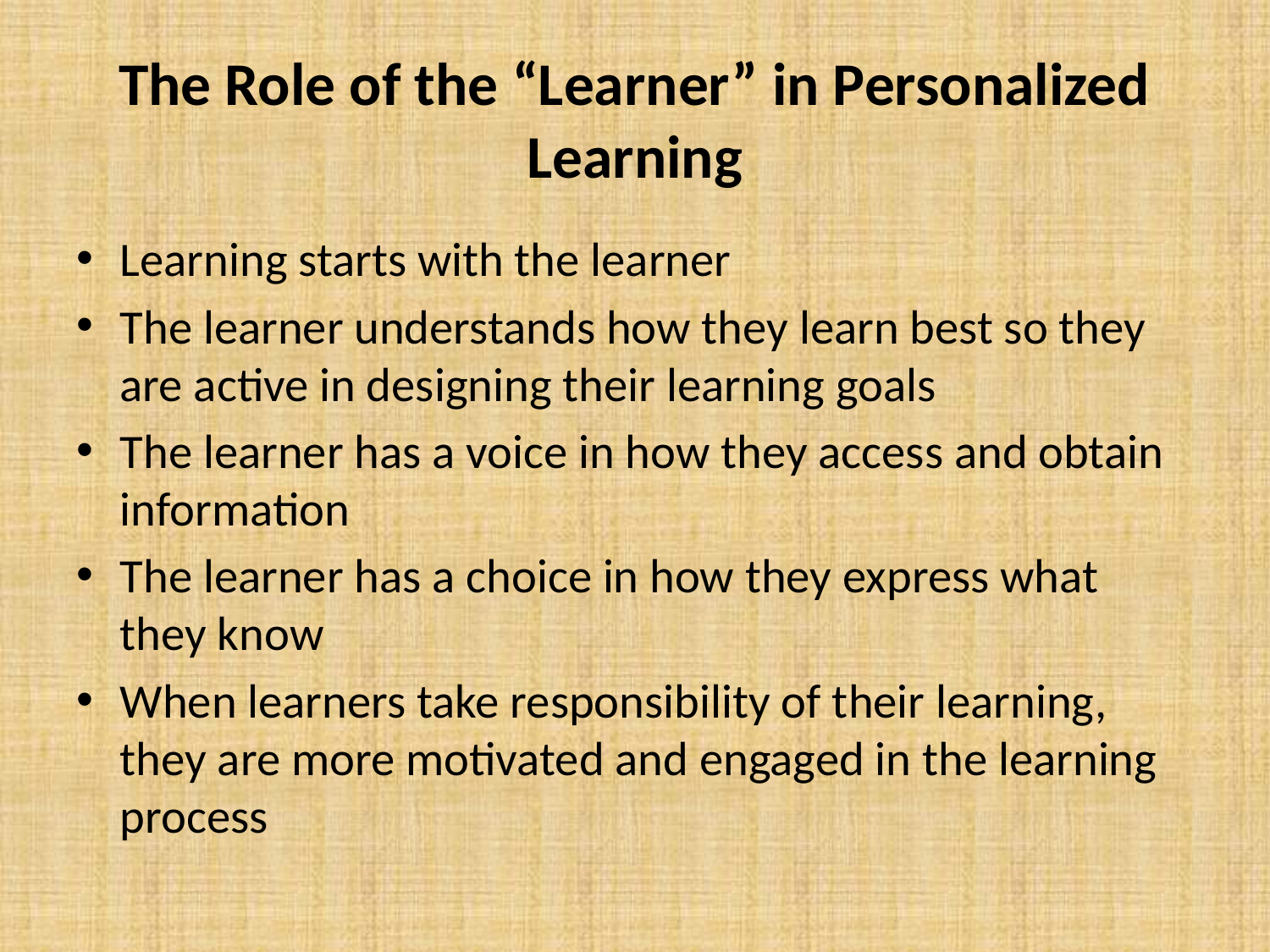

# The Role of the “Learner” in Personalized Learning
Learning starts with the learner
The learner understands how they learn best so they are active in designing their learning goals
The learner has a voice in how they access and obtain information
The learner has a choice in how they express what they know
When learners take responsibility of their learning, they are more motivated and engaged in the learning process